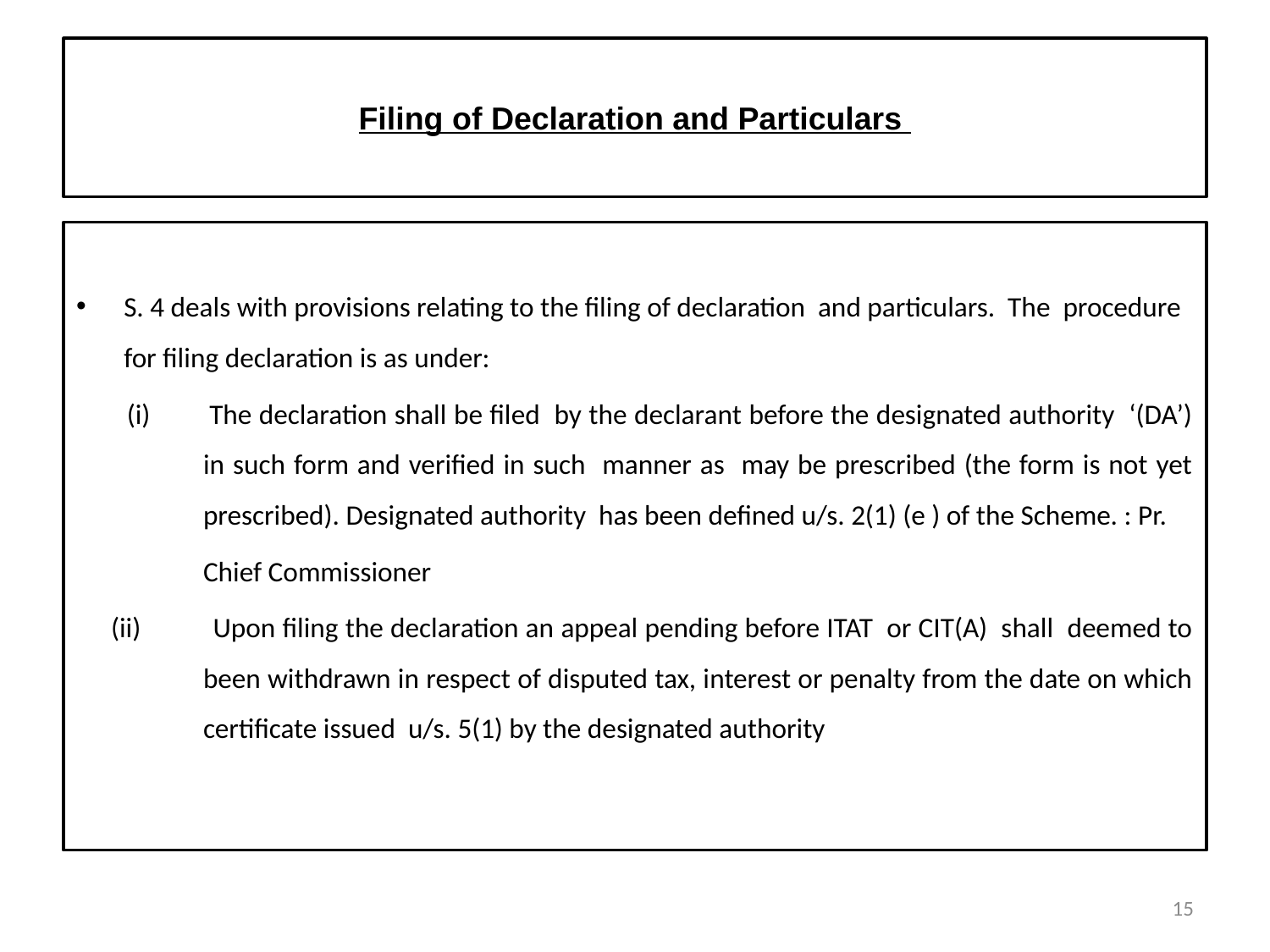

# Filing of Declaration and Particulars

S. 4 deals with provisions relating to the filing of declaration  and particulars.  The  procedure for filing declaration is as under:
       (i)	The declaration shall be filed  by the declarant before the designated authority  ‘(DA’) 	in such form and verified in such  manner as  may be prescribed (the form is not yet 	prescribed). Designated authority  has been defined u/s. 2(1) (e ) of the Scheme. : Pr.
                    Chief Commissioner
     (ii)	 Upon filing the declaration an appeal pending before ITAT  or CIT(A)  shall  deemed to 	been withdrawn in respect of disputed tax, interest or penalty from the date on which 	certificate issued  u/s. 5(1) by the designated authority
15